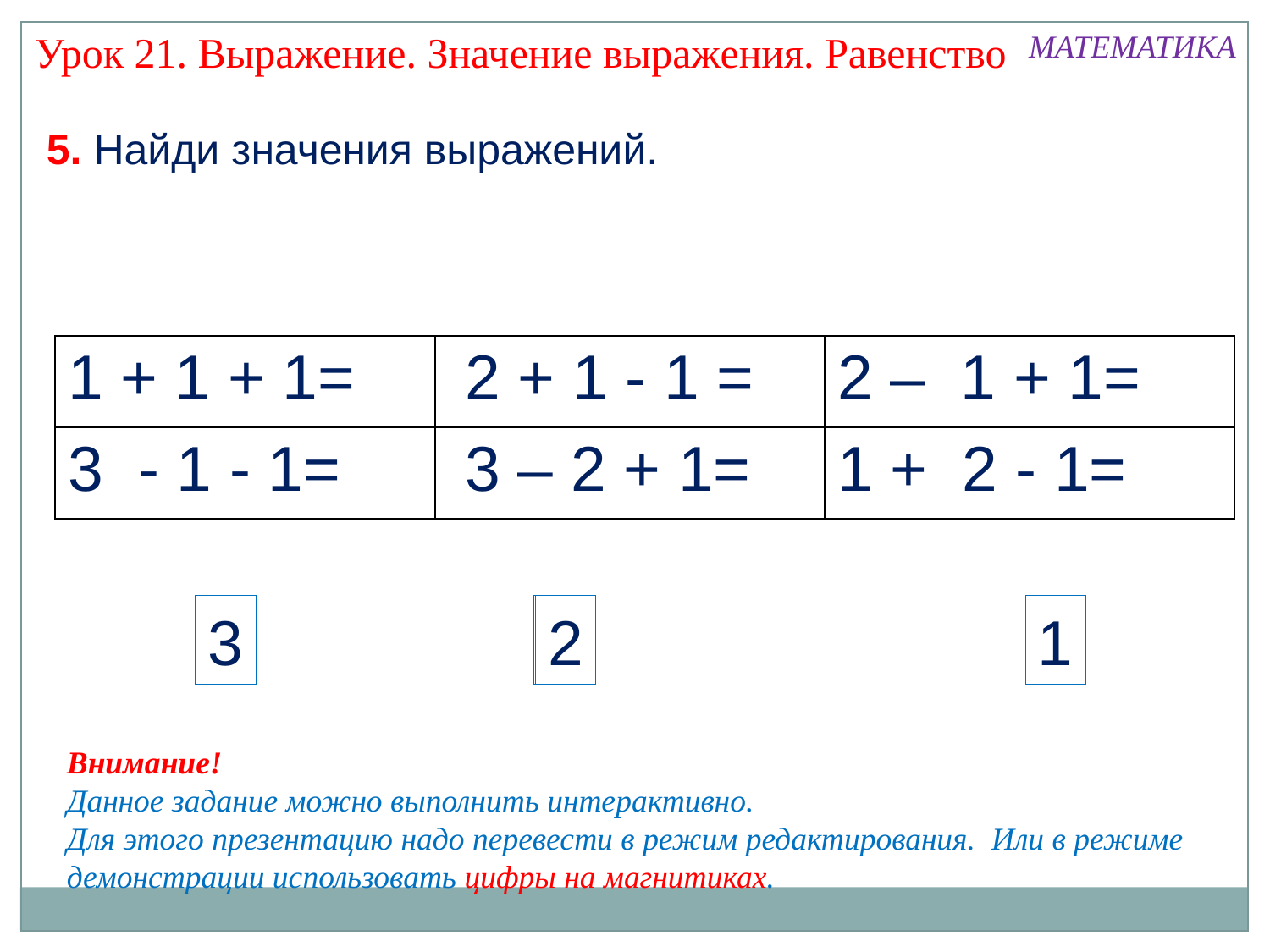

Урок 21. Выражение. Значение выражения. Равенство
МАТЕМАТИКА
 5. Найди значения выражений.
| 1 + 1 + 1= | 2 + 1 - 1 = | 2 – 1 + 1= |
| --- | --- | --- |
| 3 - 1 - 1= | 3 – 2 + 1= | 1 + 2 - 1= |
3
3
3
3
3
3
2
2
2
2
2
1
1
1
1
1
Внимание!
Данное задание можно выполнить интерактивно.
Для этого презентацию надо перевести в режим редактирования.  Или в режиме демонстрации использовать цифры на магнитиках.